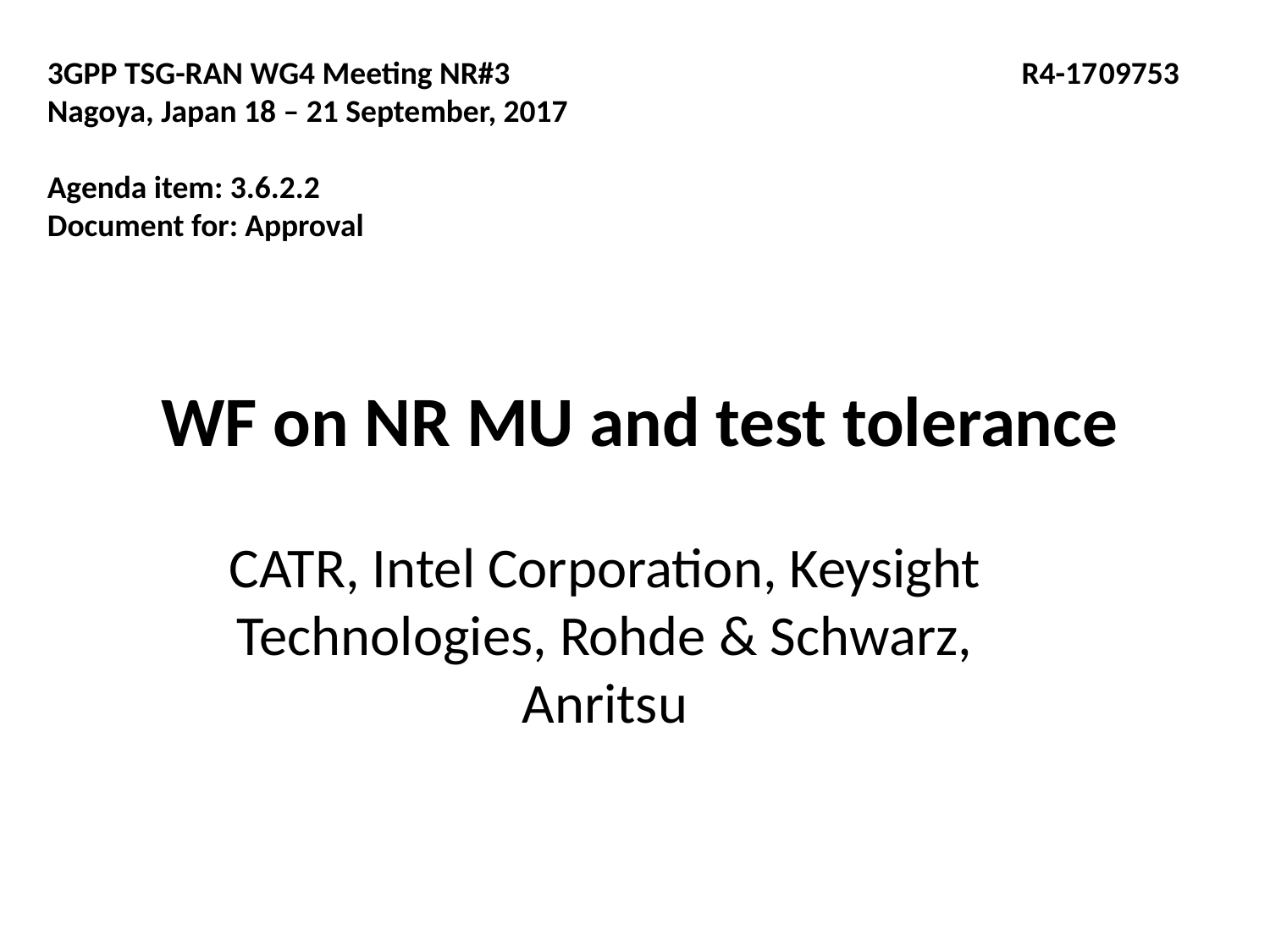

3GPP TSG-RAN WG4 Meeting NR#3	                                                                 R4-1709753
Nagoya, Japan 18 – 21 September, 2017

Agenda item: 3.6.2.2
Document for: Approval

# WF on NR MU and test tolerance
CATR, Intel Corporation, Keysight Technologies, Rohde & Schwarz, Anritsu